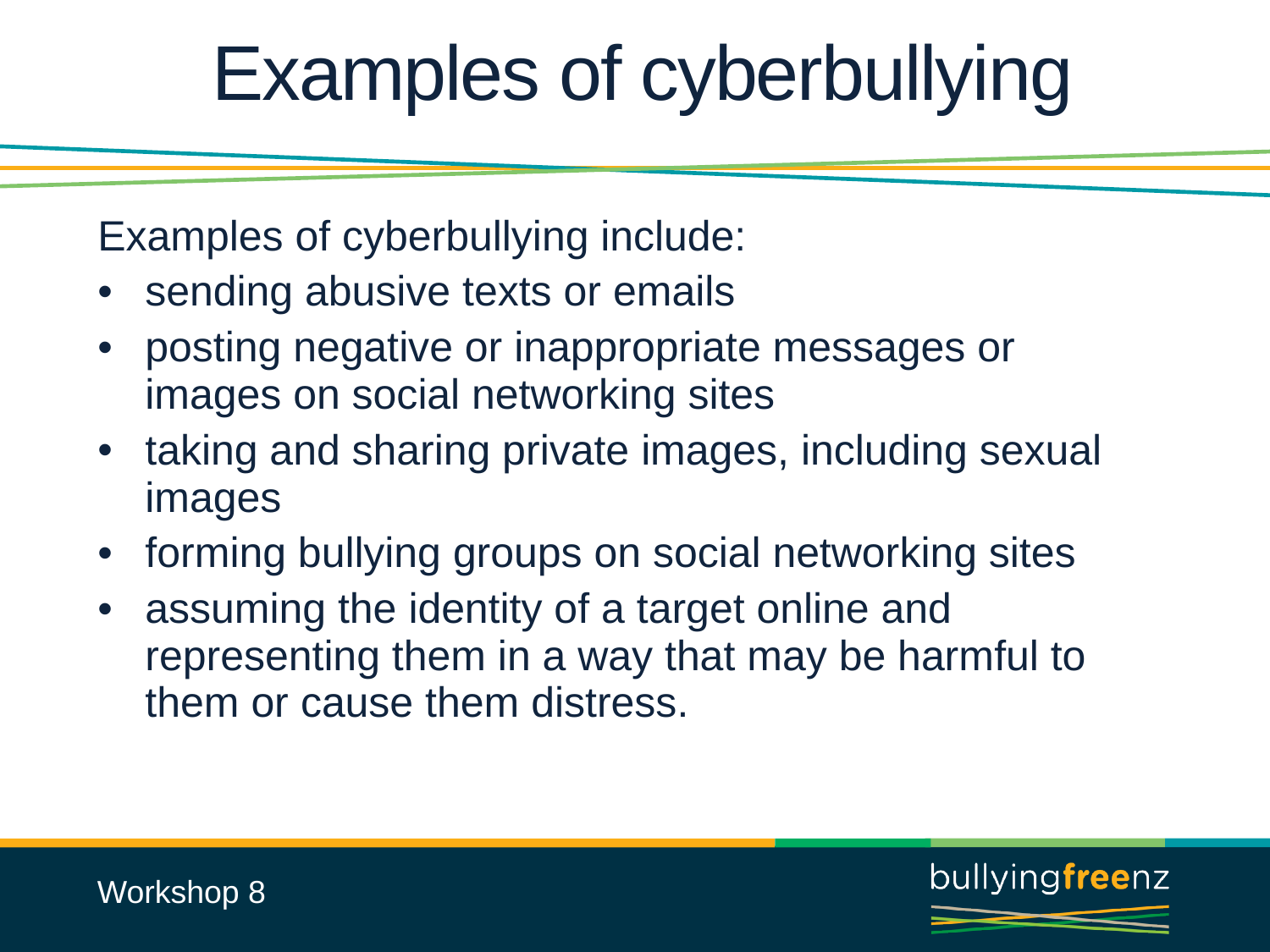

Examples of cyberbullying
Examples of cyberbullying include:
sending abusive texts or emails
posting negative or inappropriate messages or images on social networking sites
taking and sharing private images, including sexual images
forming bullying groups on social networking sites
assuming the identity of a target online and representing them in a way that may be harmful to them or cause them distress.

Workshop 8